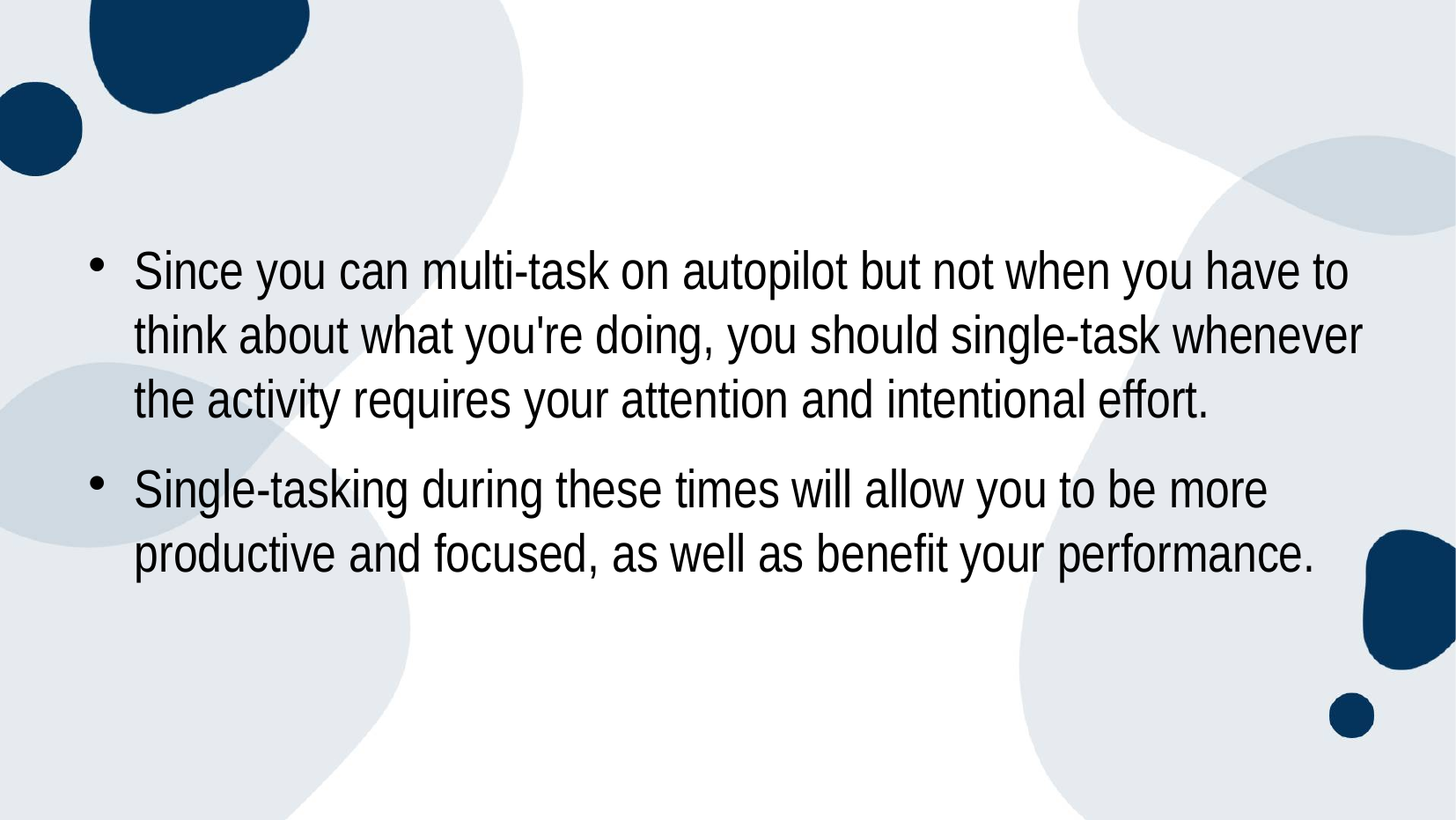

Since you can multi-task on autopilot but not when you have to think about what you're doing, you should single-task whenever the activity requires your attention and intentional effort.
Single-tasking during these times will allow you to be more productive and focused, as well as benefit your performance.